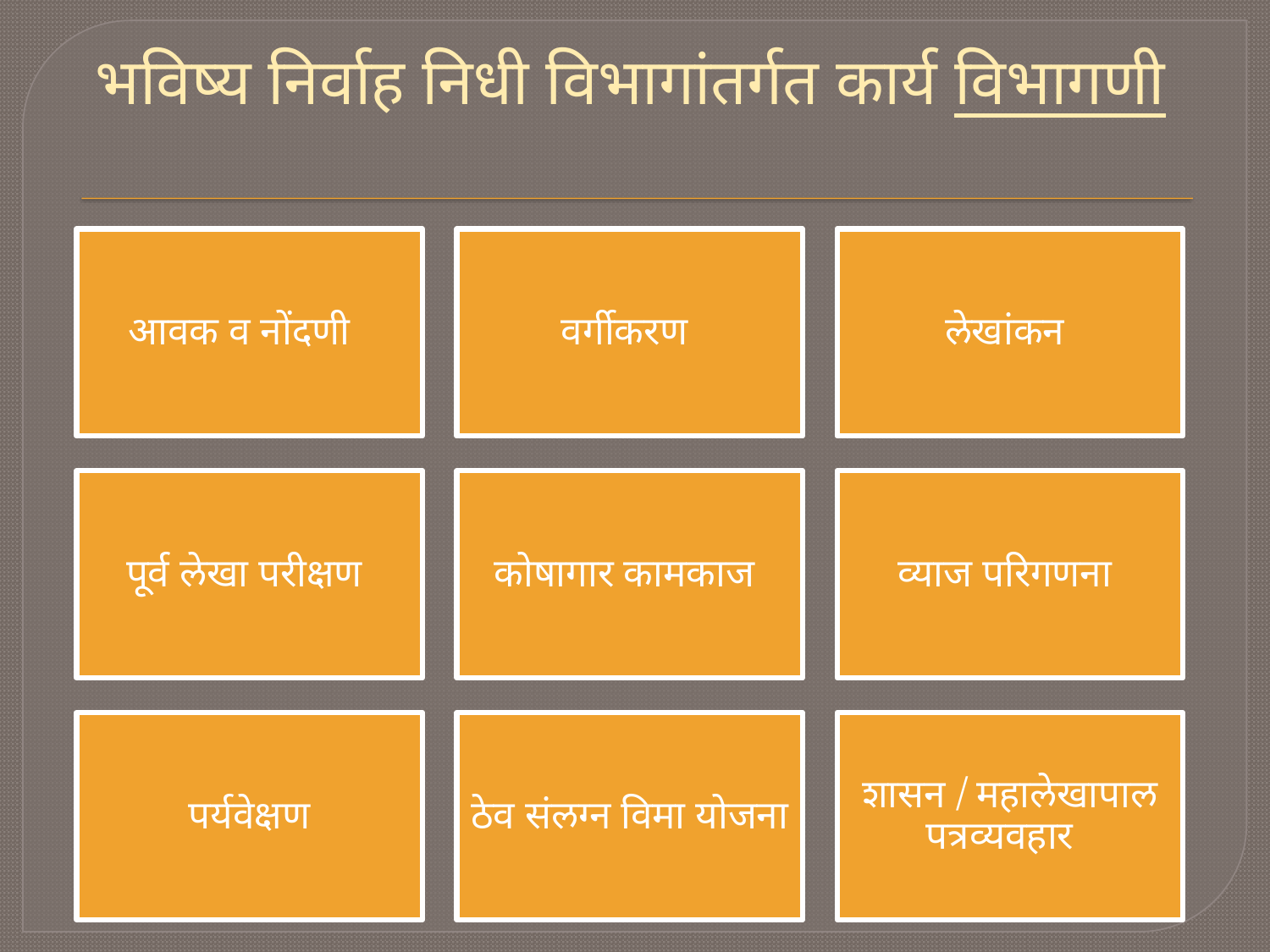

# भविष्य निर्वाह निधी विभागांतर्गत कार्य विभागणी
आवक व नोंदणी
वर्गीकरण
लेखांकन
पूर्व लेखा परीक्षण
कोषागार कामकाज
व्याज परिगणना
पर्यवेक्षण
ठेव संलग्न विमा योजना
शासन / महालेखापाल पत्रव्यवहार